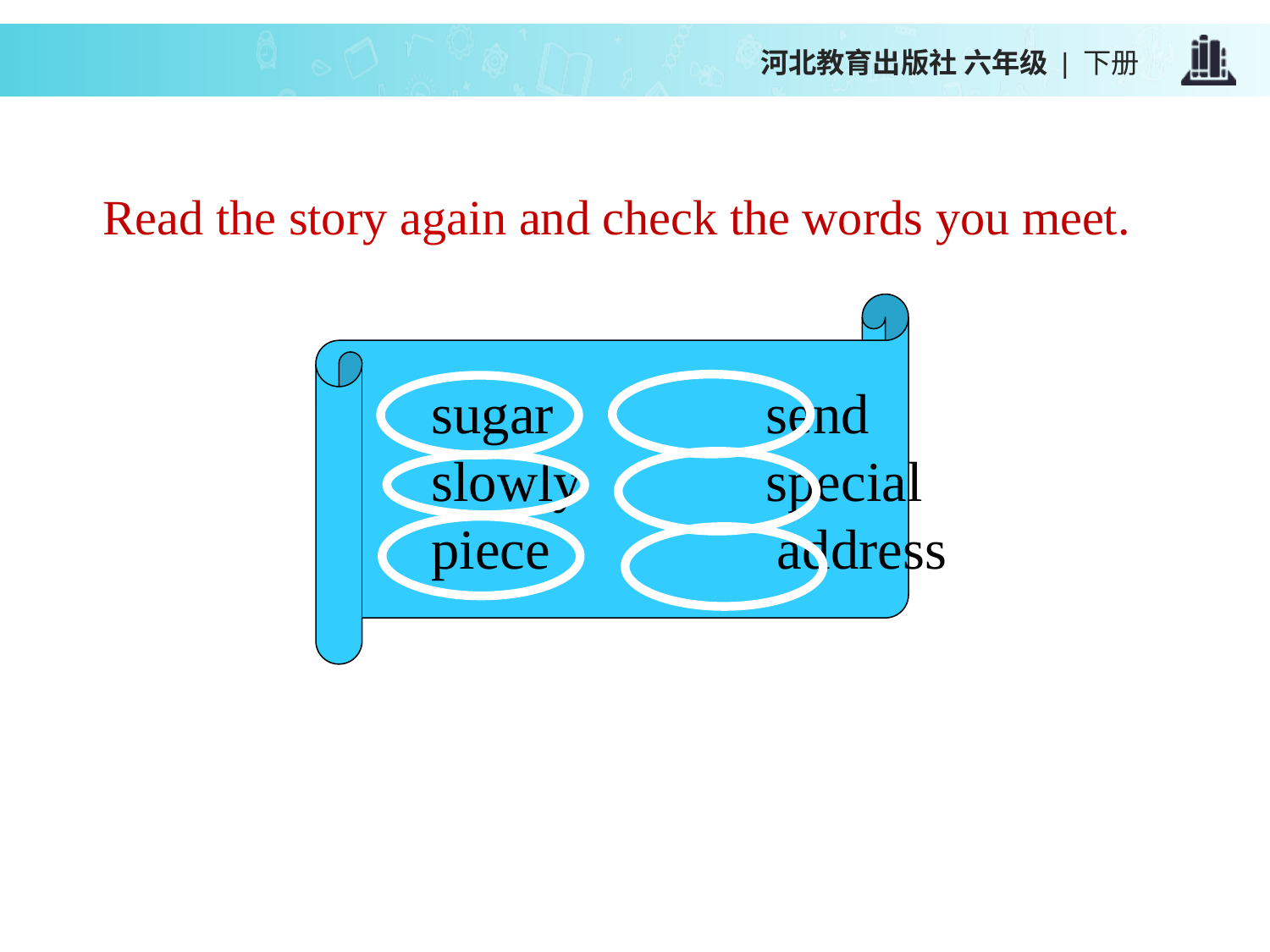

Read the story again and check the words you meet.
    sugar               send
    slowly             special
    piece                address